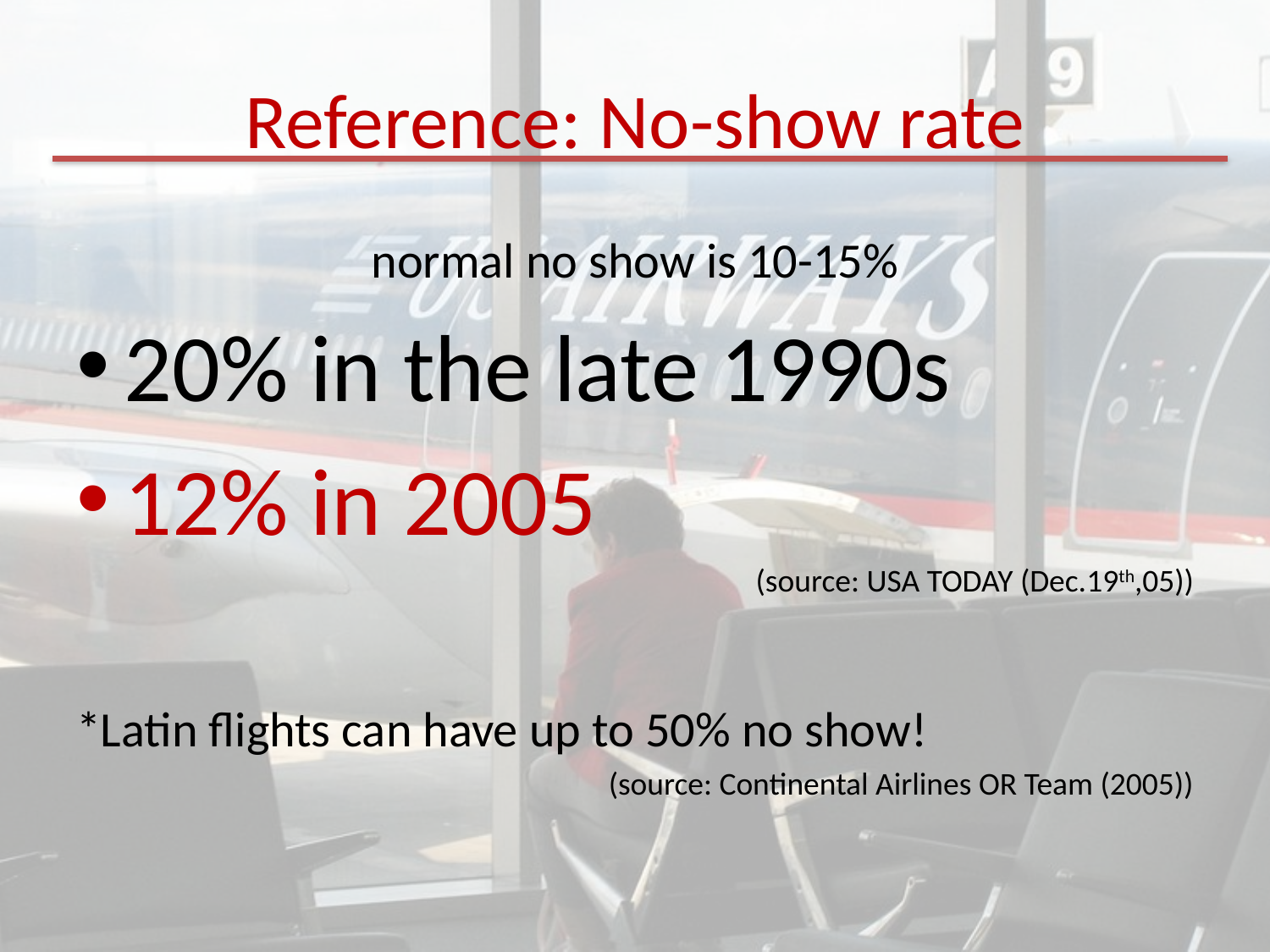

# Reference: No-show rate
normal no show is 10-15%
20% in the late 1990s
12% in 2005
(source: USA TODAY (Dec.19th,05))

*Latin flights can have up to 50% no show!
(source: Continental Airlines OR Team (2005))